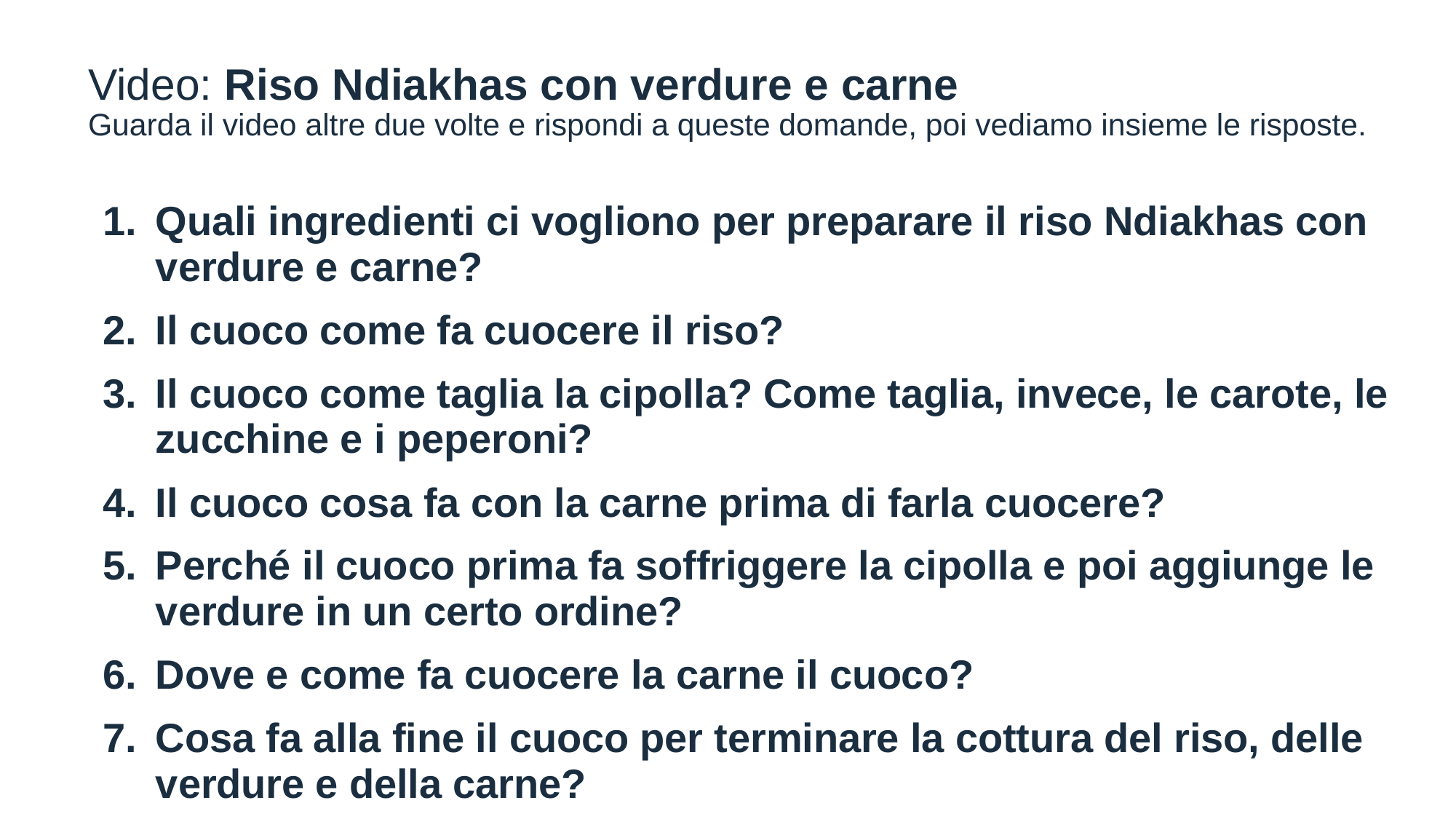

# Video: Riso Ndiakhas con verdure e carne Guarda il video altre due volte e rispondi a queste domande, poi vediamo insieme le risposte.
Quali ingredienti ci vogliono per preparare il riso Ndiakhas con verdure e carne?
Il cuoco come fa cuocere il riso?
Il cuoco come taglia la cipolla? Come taglia, invece, le carote, le zucchine e i peperoni?
Il cuoco cosa fa con la carne prima di farla cuocere?
Perché il cuoco prima fa soffriggere la cipolla e poi aggiunge le verdure in un certo ordine?
Dove e come fa cuocere la carne il cuoco?
Cosa fa alla fine il cuoco per terminare la cottura del riso, delle verdure e della carne?